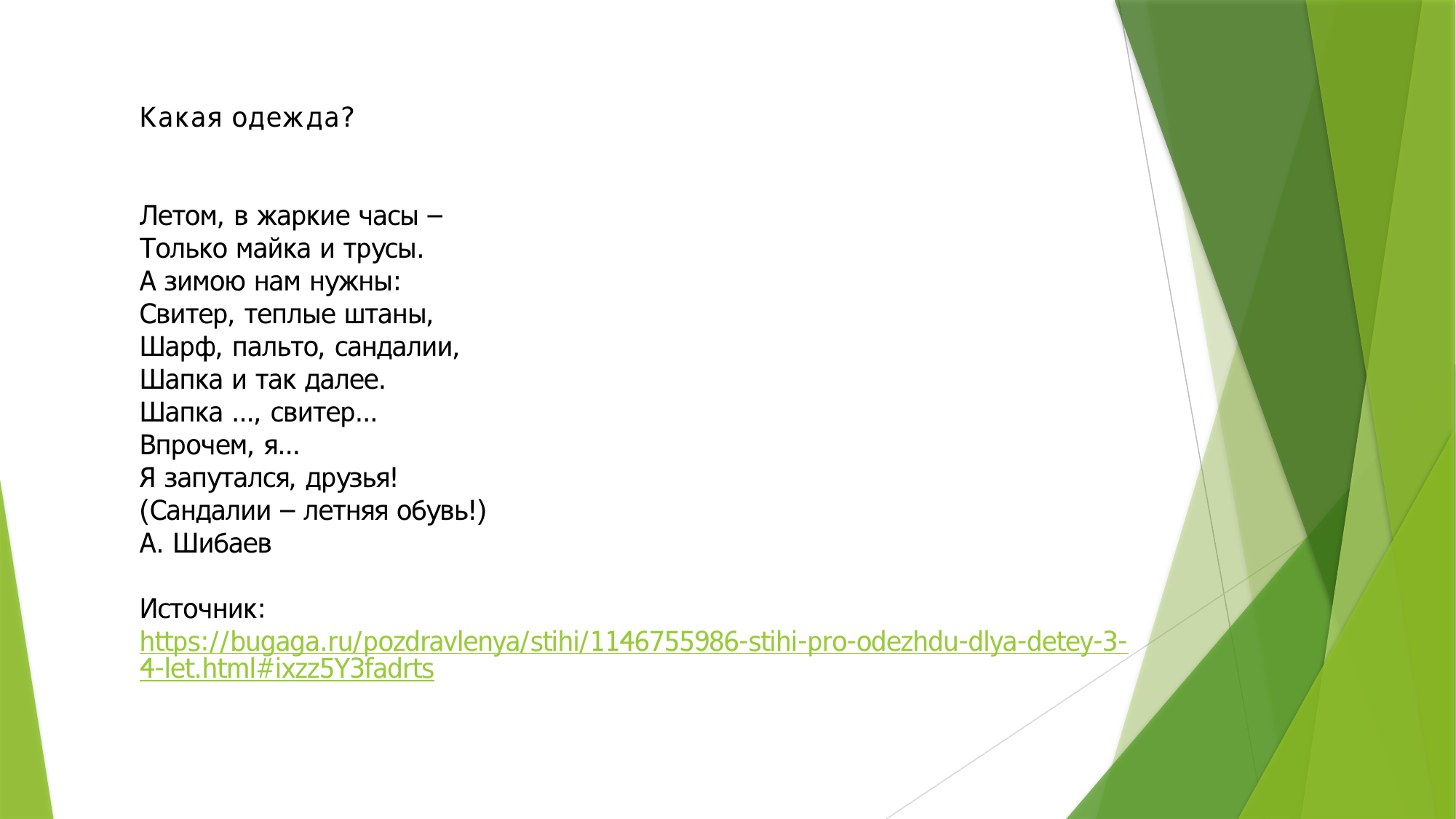

Какая одежда?
Летом, в жаркие часы –
Только майка и трусы.
А зимою нам нужны:
Свитер, теплые штаны,
Шарф, пальто, сандалии,
Шапка и так далее.
Шапка …, свитер…
Впрочем, я…
Я запутался, друзья!
(Сандалии – летняя обувь!)
А. Шибаев
Источник: https://bugaga.ru/pozdravlenya/stihi/1146755986-stihi-pro-odezhdu-dlya-detey-3-4-let.html#ixzz5Y3fadrts